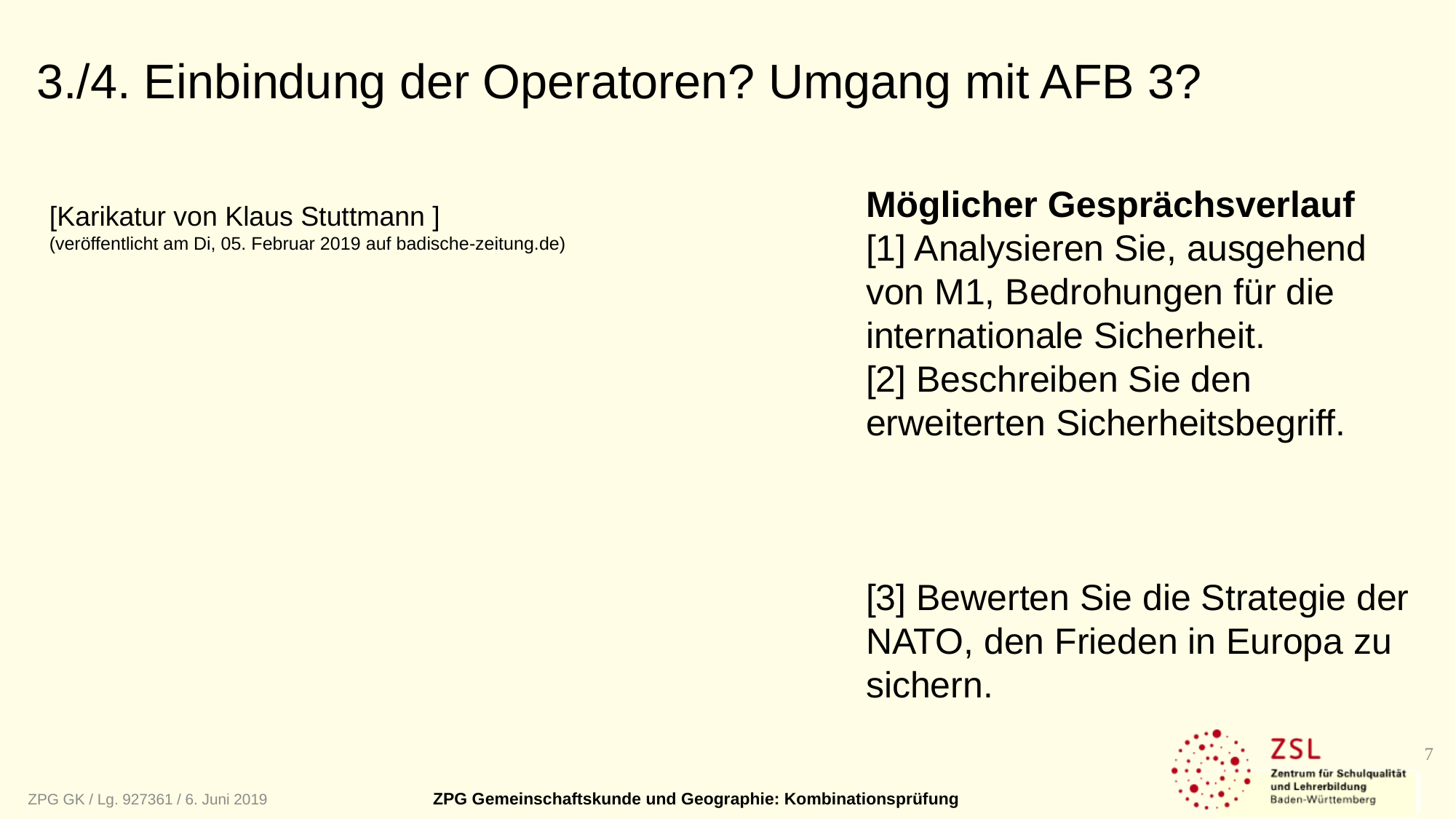

3./4. Einbindung der Operatoren? Umgang mit AFB 3?

Möglicher Gesprächsverlauf
[1] Analysieren Sie, ausgehend von M1, Bedrohungen für die internationale Sicherheit.
[2] Beschreiben Sie den erweiterten Sicherheitsbegriff.

[3] Bewerten Sie die Strategie der NATO, den Frieden in Europa zu sichern.
[Karikatur von Klaus Stuttmann ]
(veröffentlicht am Di, 05. Februar 2019 auf badische-zeitung.de)

7
ZPG GK / Lg. 927361 / 6. Juni 2019